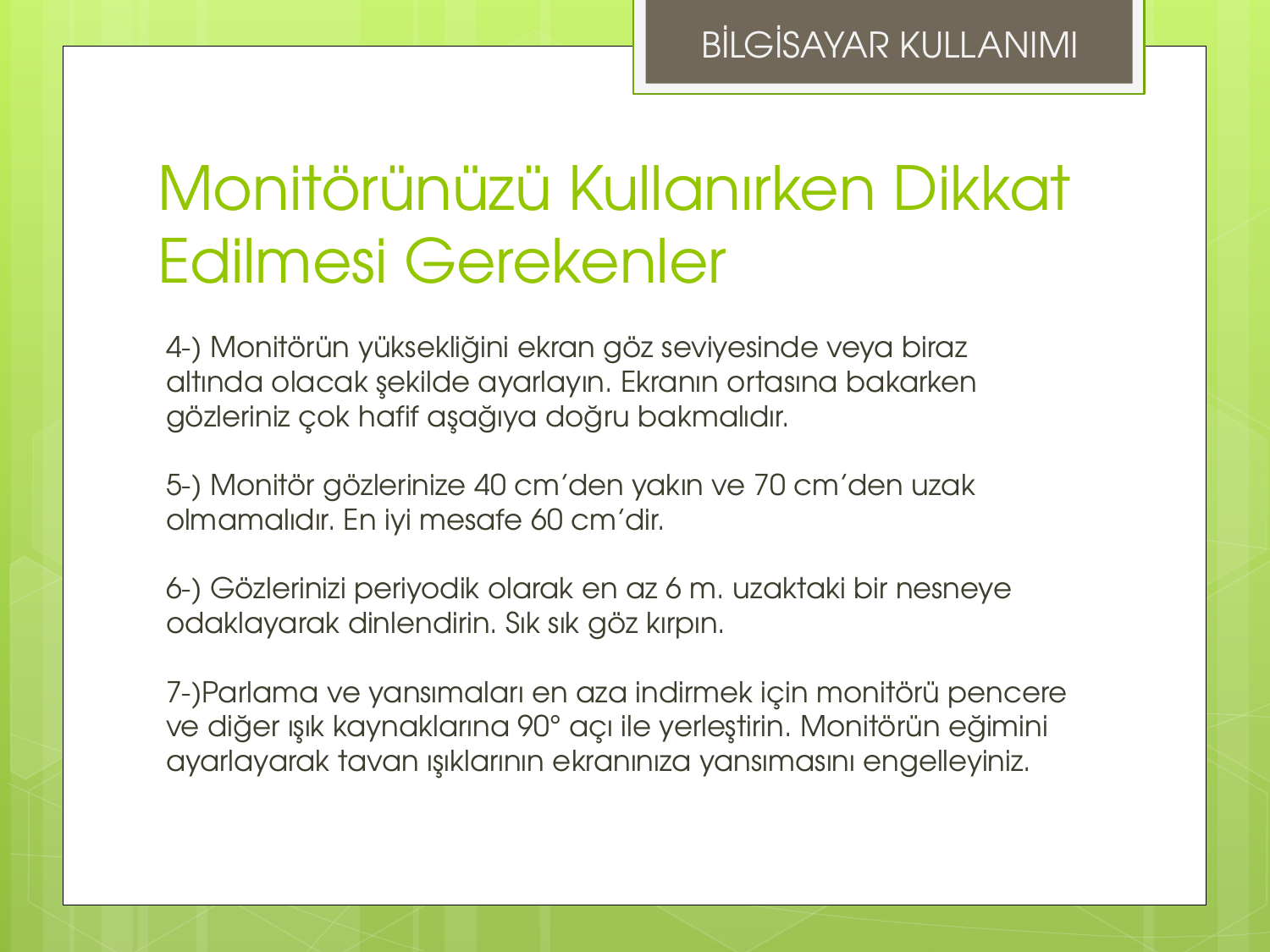

BİLGİSAYAR KULLANIMI
# Monitörünüzü Kullanırken Dikkat Edilmesi Gerekenler
4-) Monitörün yüksekliğini ekran göz seviyesinde veya biraz altında olacak şekilde ayarlayın. Ekranın ortasına bakarken gözleriniz çok hafif aşağıya doğru bakmalıdır.
5-) Monitör gözlerinize 40 cm’den yakın ve 70 cm’den uzak olmamalıdır. En iyi mesafe 60 cm’dir.
6-) Gözlerinizi periyodik olarak en az 6 m. uzaktaki bir nesneye odaklayarak dinlendirin. Sık sık göz kırpın.
7-)Parlama ve yansımaları en aza indirmek için monitörü pencere ve diğer ışık kaynaklarına 90° açı ile yerleştirin. Monitörün eğimini ayarlayarak tavan ışıklarının ekranınıza yansımasını engelleyiniz.